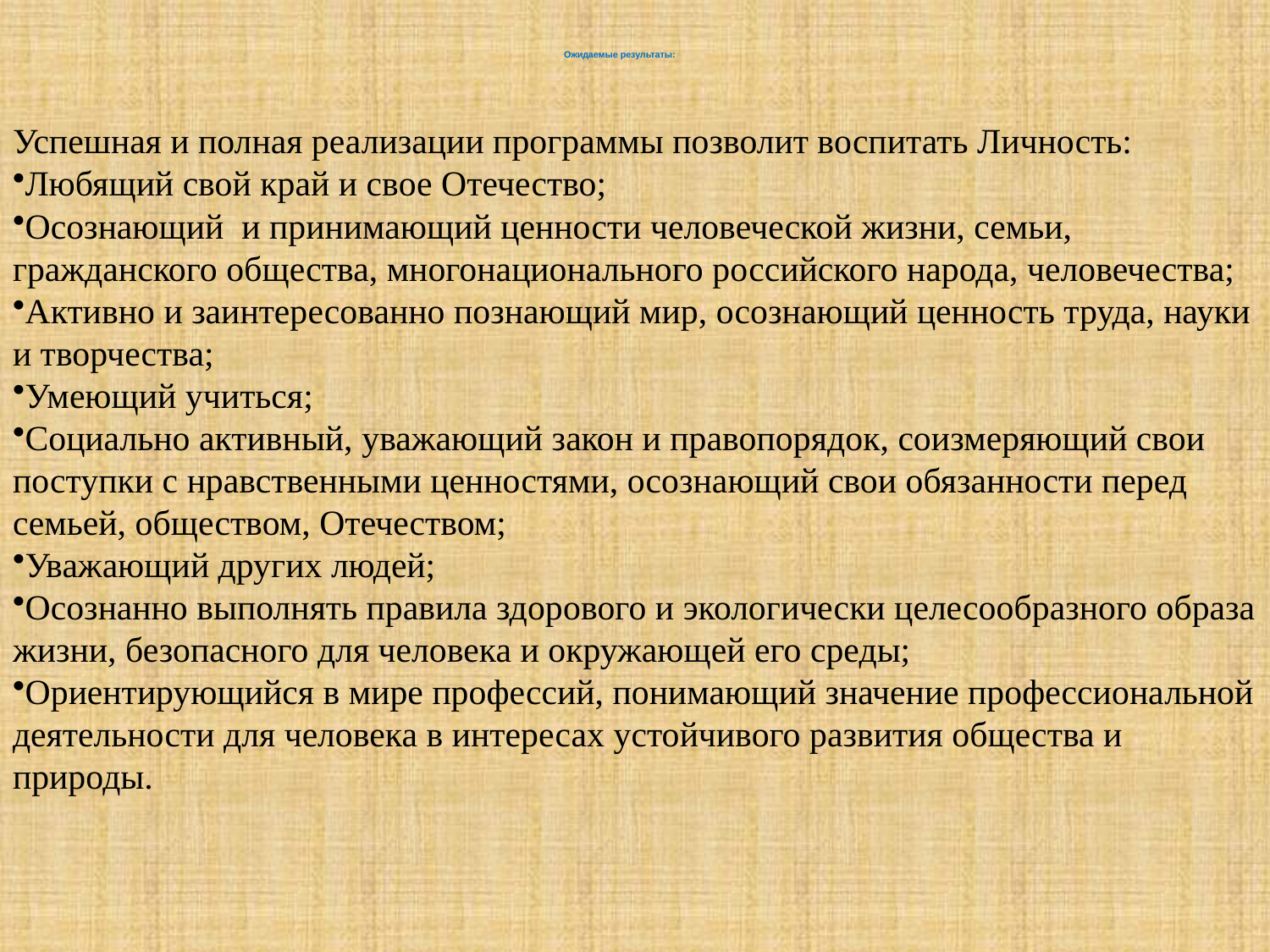

# Ожидаемые результаты:
Успешная и полная реализации программы позволит воспитать Личность:
Любящий свой край и свое Отечество;
Осознающий  и принимающий ценности человеческой жизни, семьи, гражданского общества, многонационального российского народа, человечества;
Активно и заинтересованно познающий мир, осознающий ценность труда, науки и творчества;
Умеющий учиться;
Социально активный, уважающий закон и правопорядок, соизмеряющий свои поступки с нравственными ценностями, осознающий свои обязанности перед семьей, обществом, Отечеством;
Уважающий других людей;
Осознанно выполнять правила здорового и экологически целесообразного образа жизни, безопасного для человека и окружающей его среды;
Ориентирующийся в мире профессий, понимающий значение профессиональной деятельности для человека в интересах устойчивого развития общества и природы.